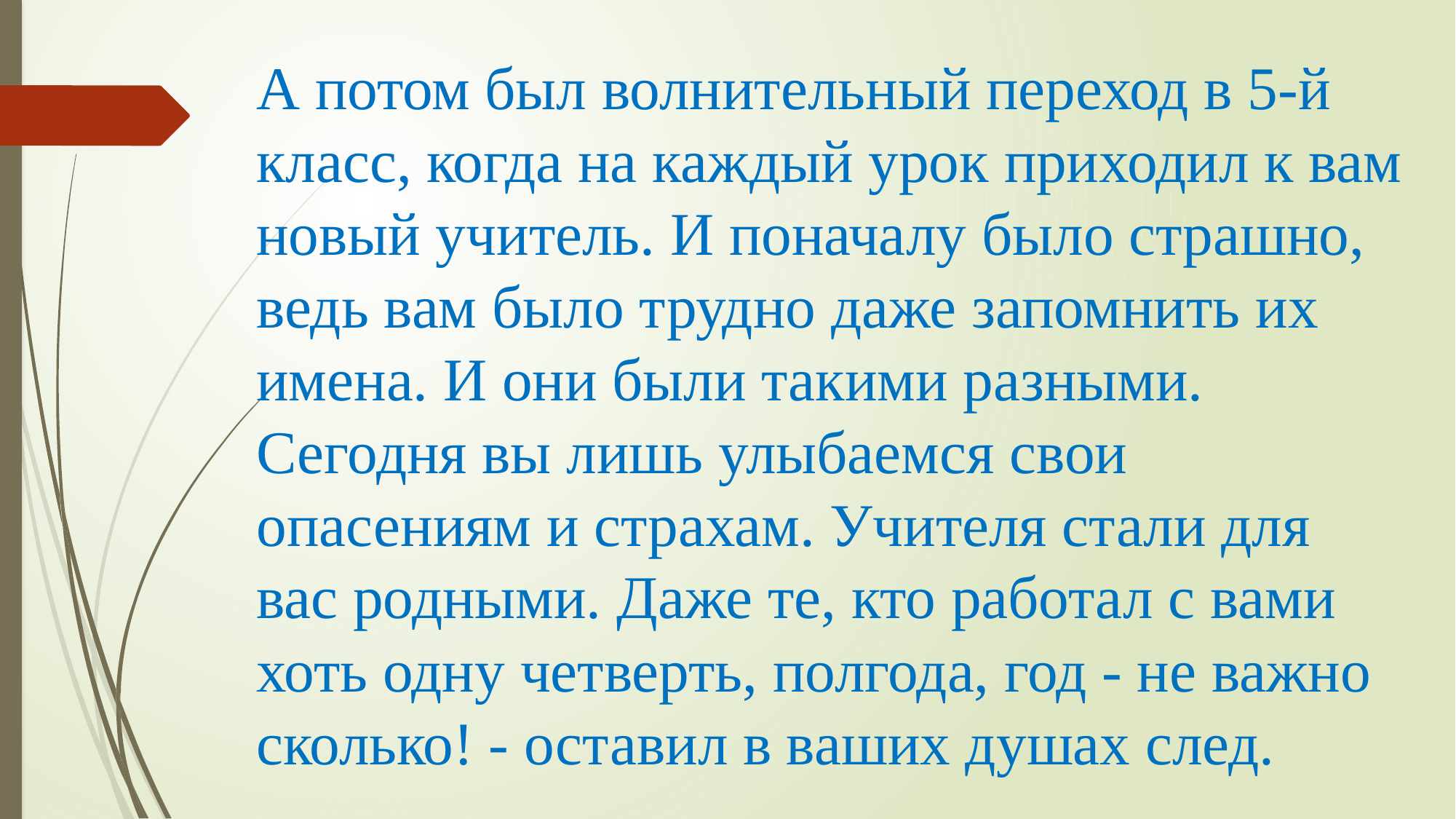

# А потом был волнительный переход в 5-й класс, когда на каждый урок приходил к вам новый учитель. И поначалу было страшно, ведь вам было трудно даже запомнить их имена. И они были такими разными. Сегодня вы лишь улыбаемся свои опасениям и страхам. Учителя стали для вас родными. Даже те, кто работал с вами хоть одну четверть, полгода, год - не важно сколько! - оставил в ваших душах след.